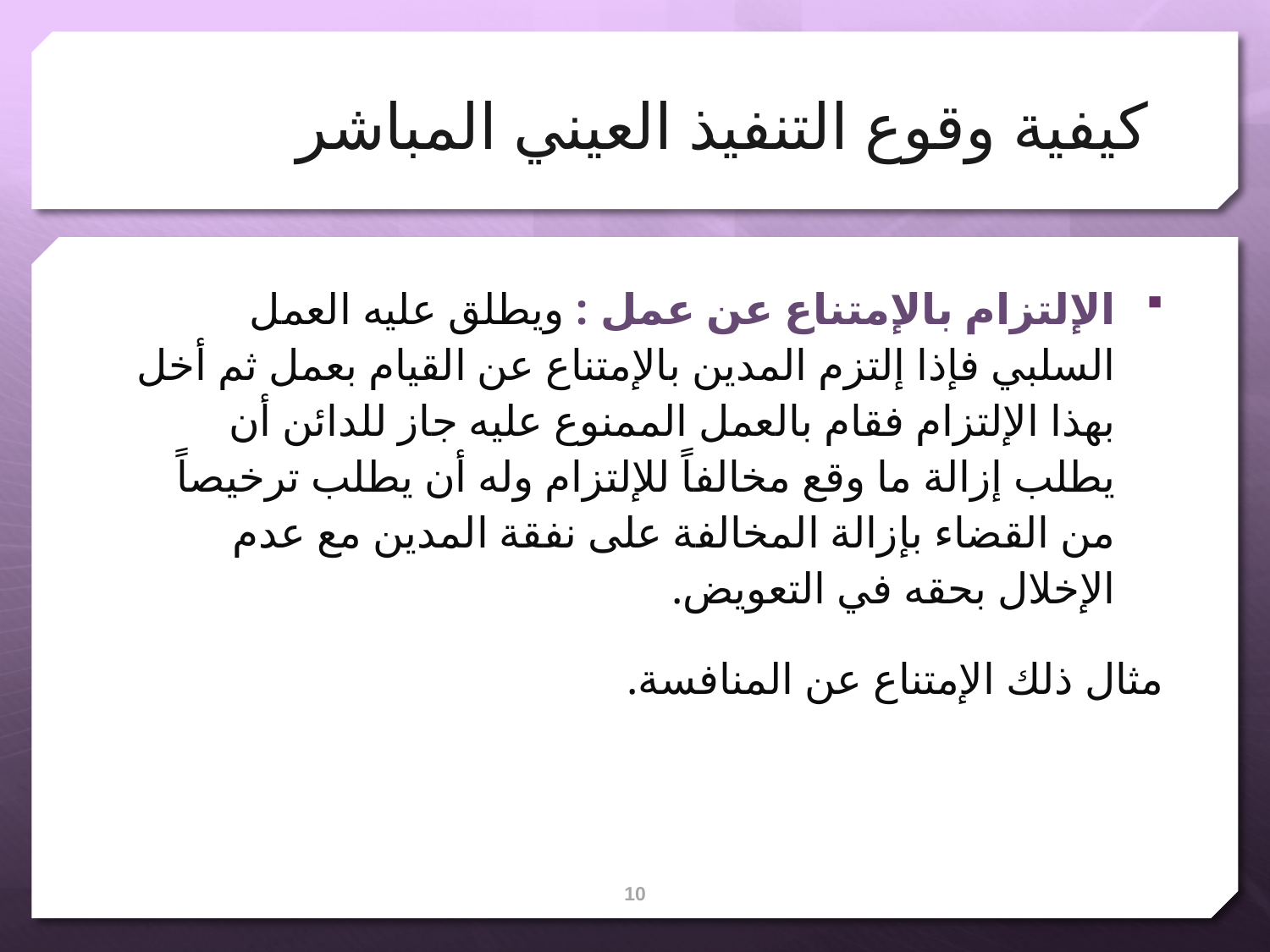

# كيفية وقوع التنفيذ العيني المباشر
الإلتزام بالإمتناع عن عمل : ويطلق عليه العمل السلبي فإذا إلتزم المدين بالإمتناع عن القيام بعمل ثم أخل بهذا الإلتزام فقام بالعمل الممنوع عليه جاز للدائن أن يطلب إزالة ما وقع مخالفاً للإلتزام وله أن يطلب ترخيصاً من القضاء بإزالة المخالفة على نفقة المدين مع عدم الإخلال بحقه في التعويض.
مثال ذلك الإمتناع عن المنافسة.
10